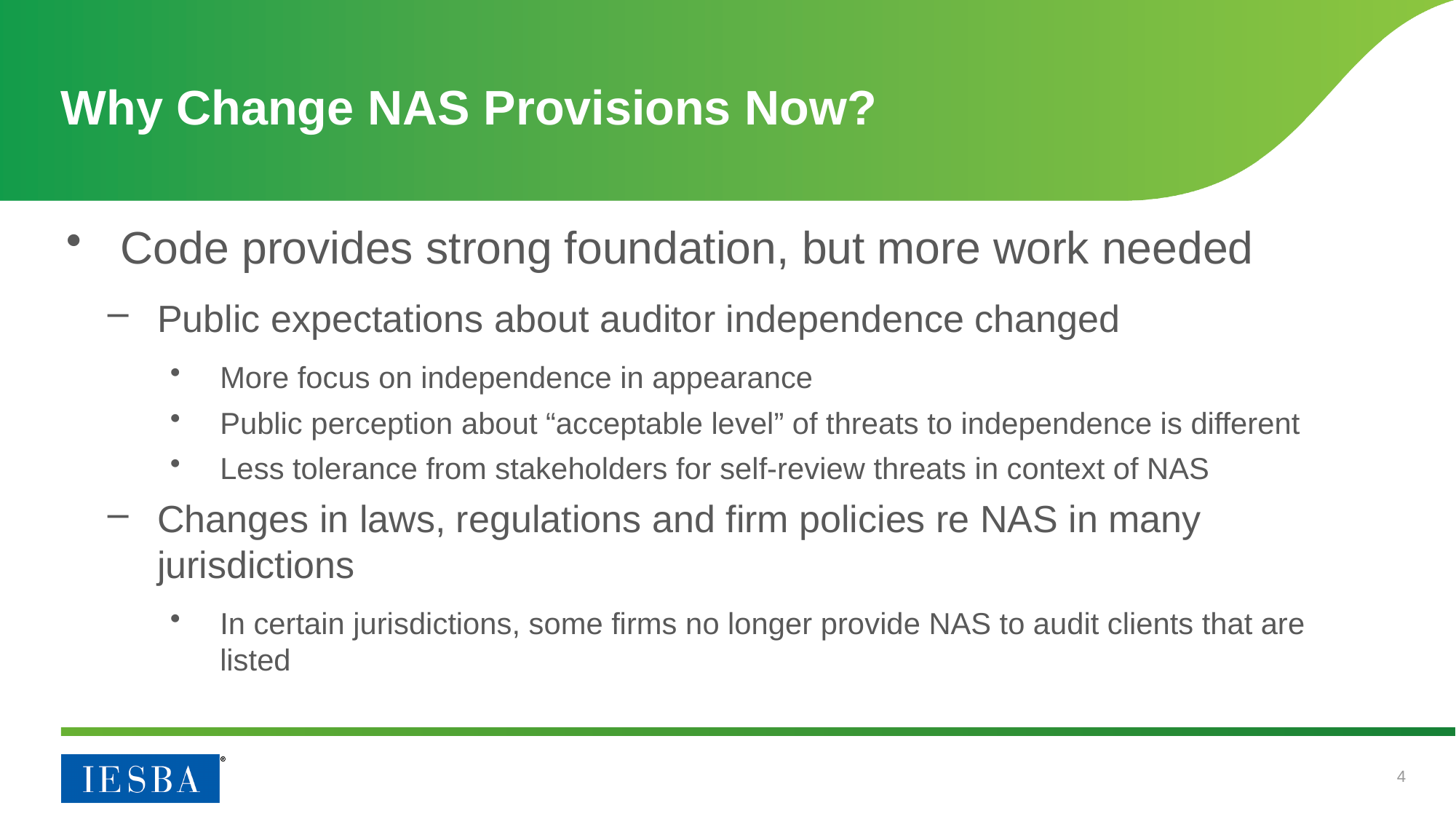

# Why Change NAS Provisions Now?
Code provides strong foundation, but more work needed
Public expectations about auditor independence changed
More focus on independence in appearance
Public perception about “acceptable level” of threats to independence is different
Less tolerance from stakeholders for self-review threats in context of NAS
Changes in laws, regulations and firm policies re NAS in many jurisdictions
In certain jurisdictions, some firms no longer provide NAS to audit clients that are listed
4